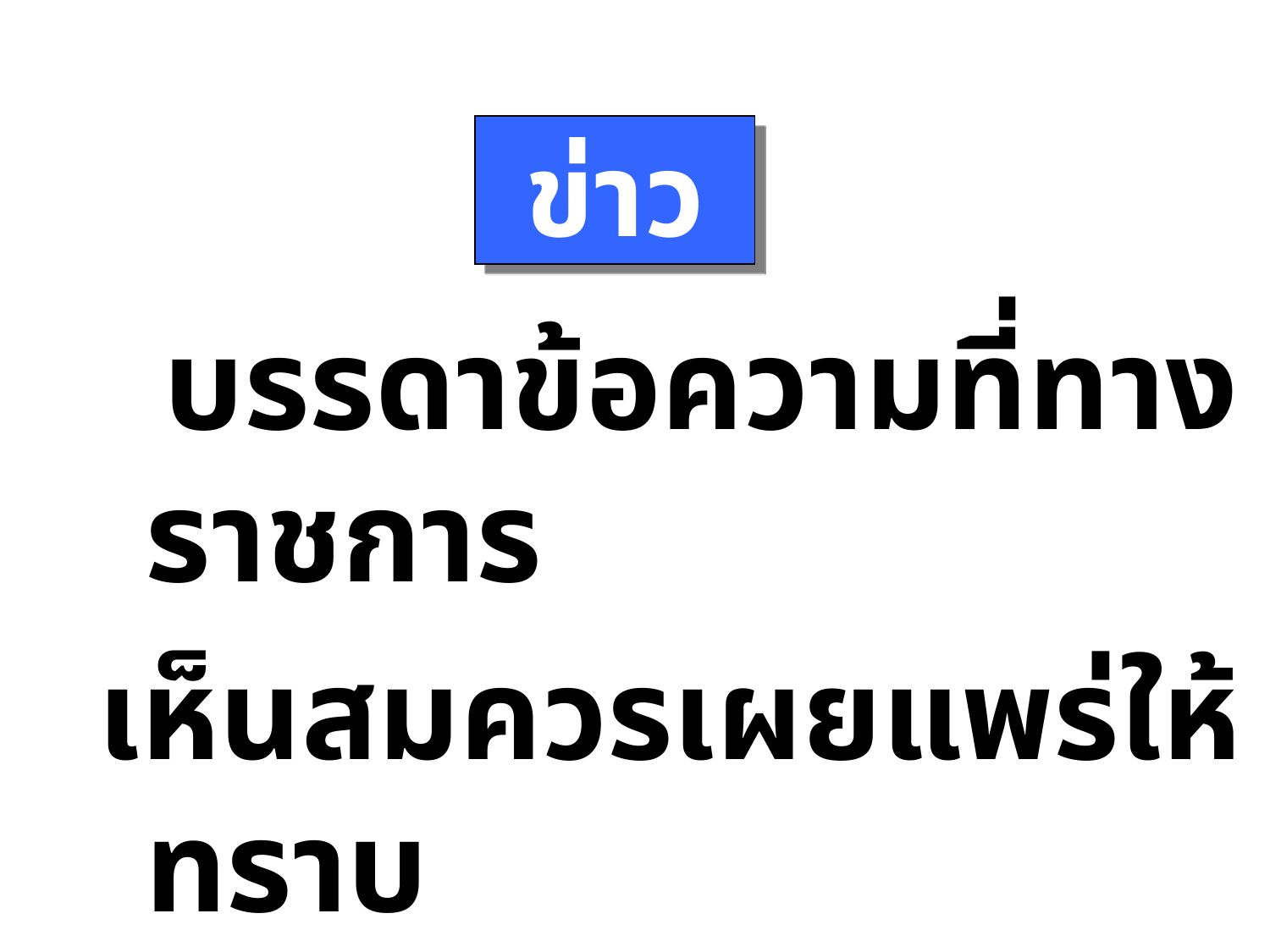

# ข่าว
  บรรดาข้อความที่ทางราชการ
เห็นสมควรเผยแพร่ให้ทราบ